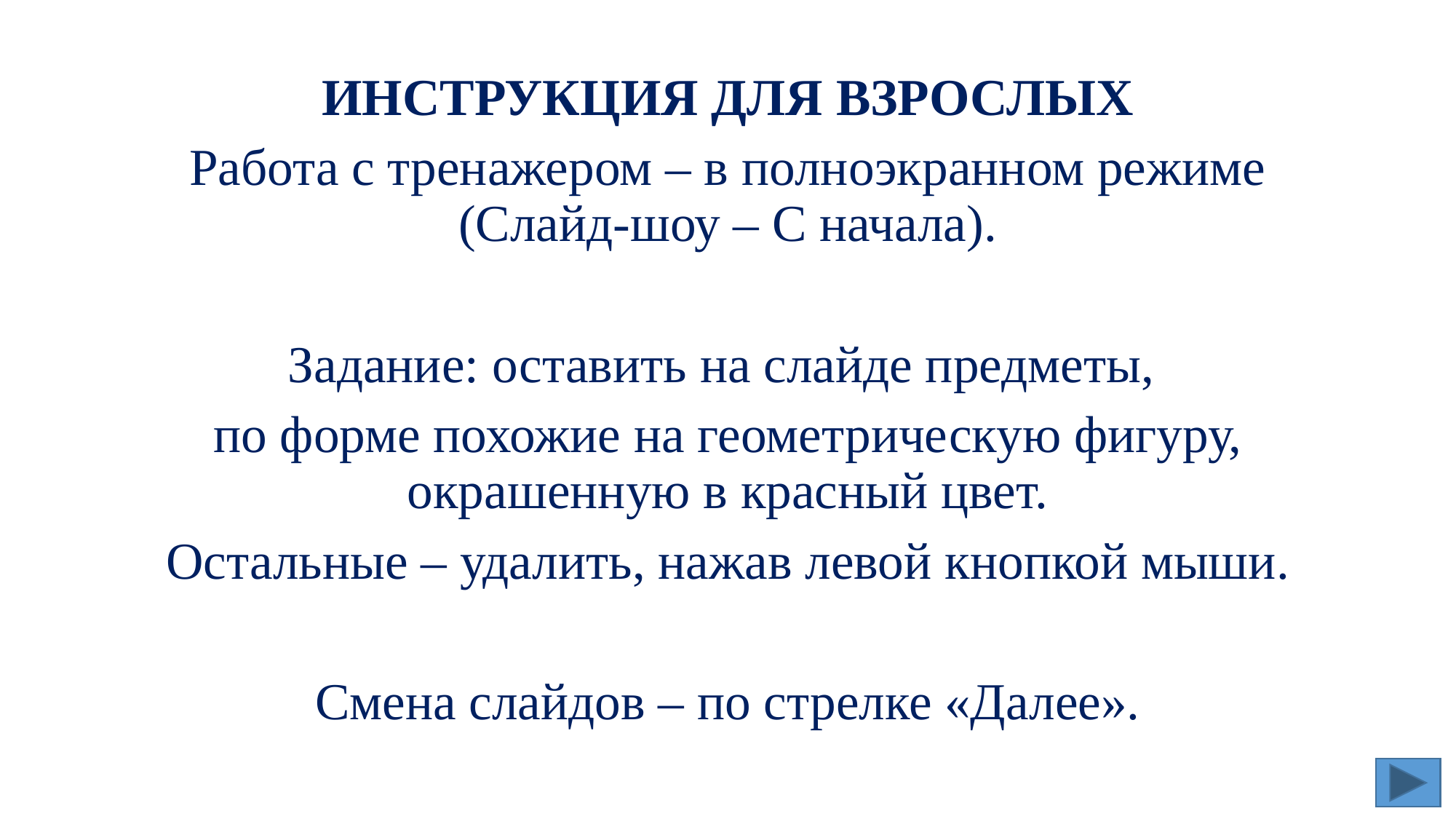

ИНСТРУКЦИЯ ДЛЯ ВЗРОСЛЫХ
Работа с тренажером – в полноэкранном режиме (Слайд-шоу – С начала).

Задание: оставить на слайде предметы,
по форме похожие на геометрическую фигуру, окрашенную в красный цвет.
Остальные – удалить, нажав левой кнопкой мыши.

Смена слайдов – по стрелке «Далее».